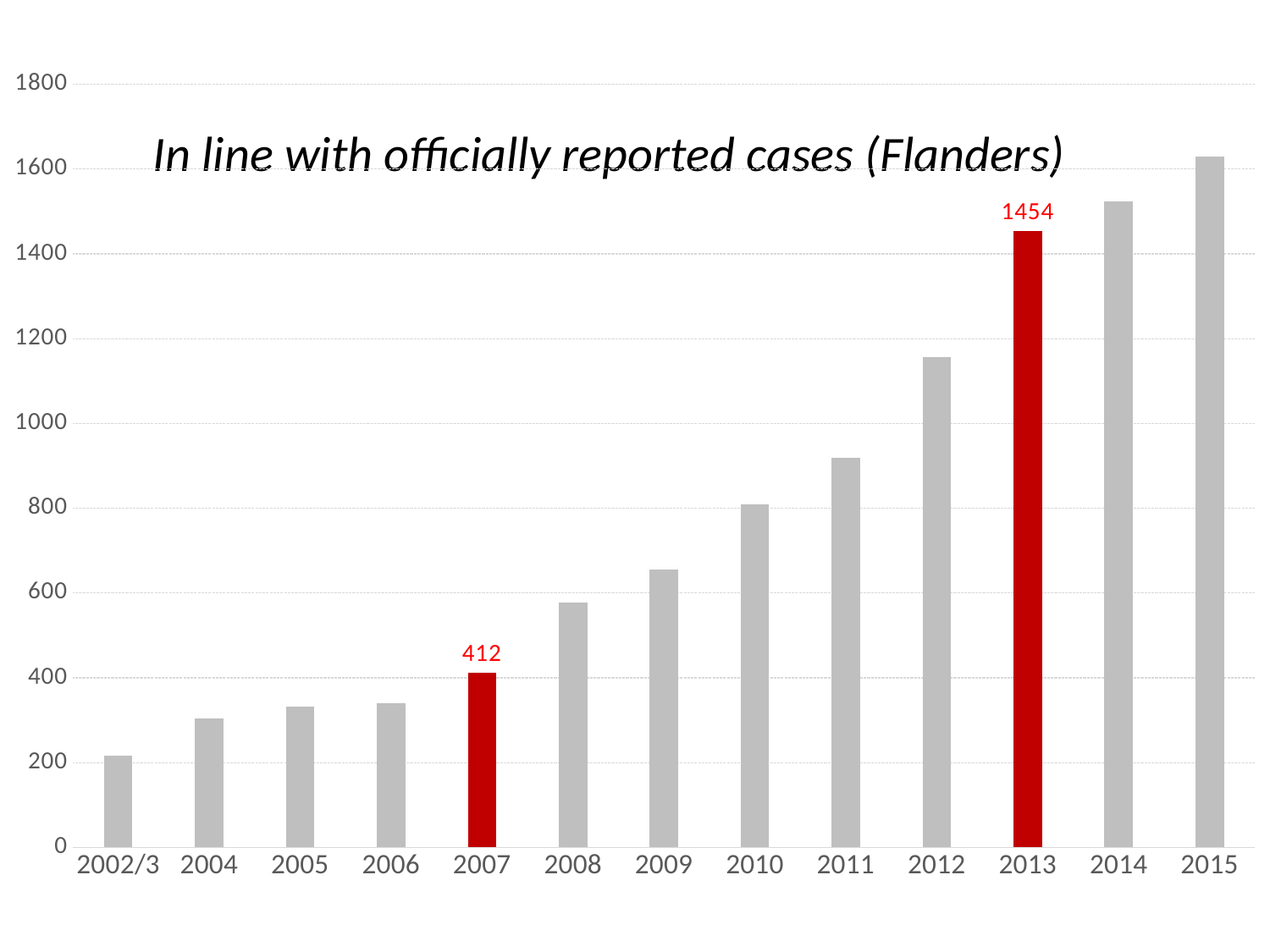

### Chart

| Category |  |
|---|---|
| 2002/3 | 216.0 |
| 2004 | 304.0 |
| 2005 | 332.0 |
| 2006 | 340.0 |
| 2007 | 412.0 |
| 2008 | 578.0 |
| 2009 | 656.0 |
| 2010 | 809.0 |
| 2011 | 918.0 |
| 2012 | 1156.0 |
| 2013 | 1454.0 |
| 2014 | 1523.0 |
| 2015 | 1629.0 |
In line with officially reported cases (Flanders)